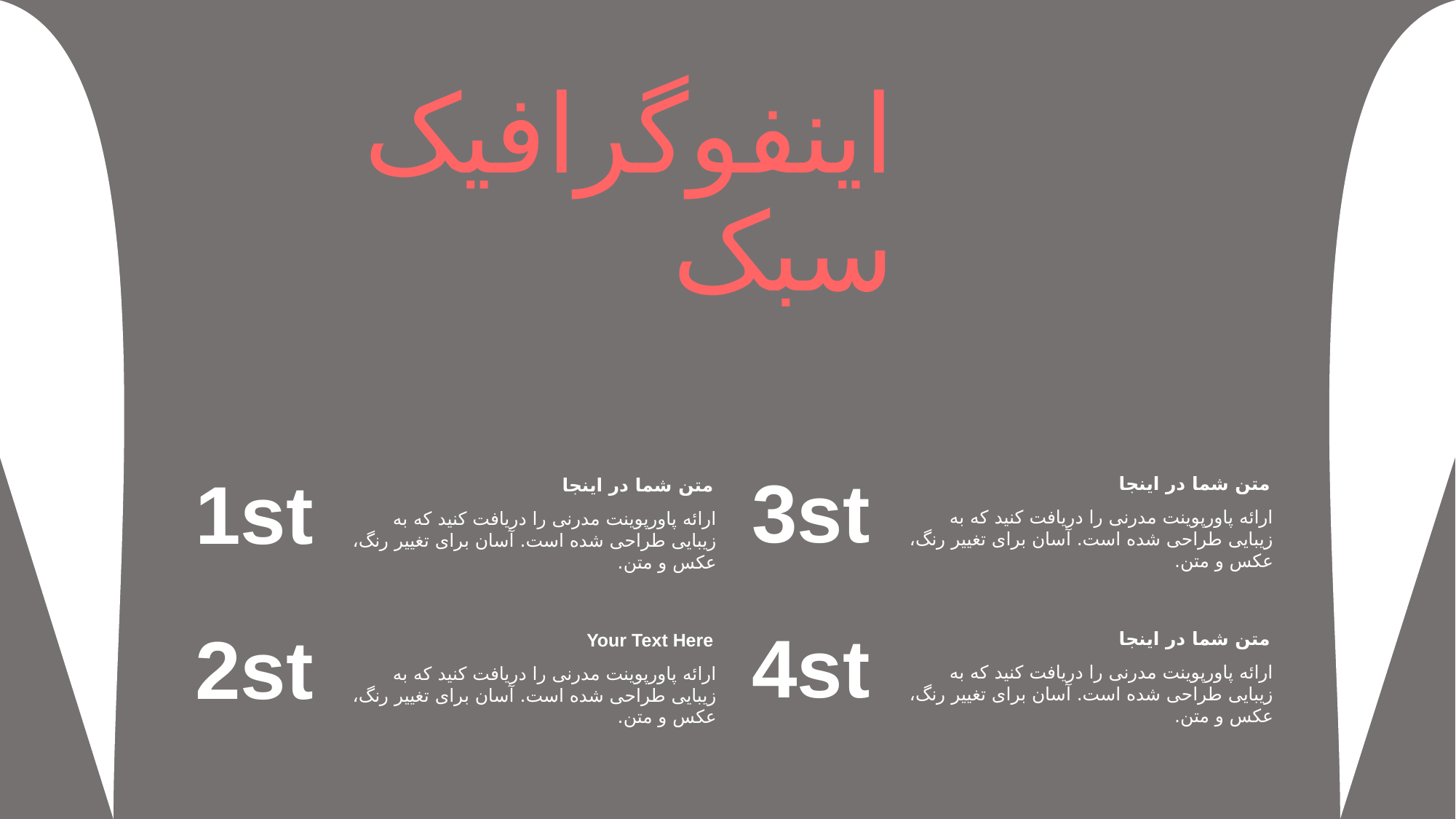

اینفوگرافیک سبک
3st
1st
متن شما در اینجا
ارائه پاورپوینت مدرنی را دریافت کنید که به زیبایی طراحی شده است. آسان برای تغییر رنگ، عکس و متن.
متن شما در اینجا
ارائه پاورپوینت مدرنی را دریافت کنید که به زیبایی طراحی شده است. آسان برای تغییر رنگ، عکس و متن.
4st
2st
متن شما در اینجا
ارائه پاورپوینت مدرنی را دریافت کنید که به زیبایی طراحی شده است. آسان برای تغییر رنگ، عکس و متن.
Your Text Here
ارائه پاورپوینت مدرنی را دریافت کنید که به زیبایی طراحی شده است. آسان برای تغییر رنگ، عکس و متن.